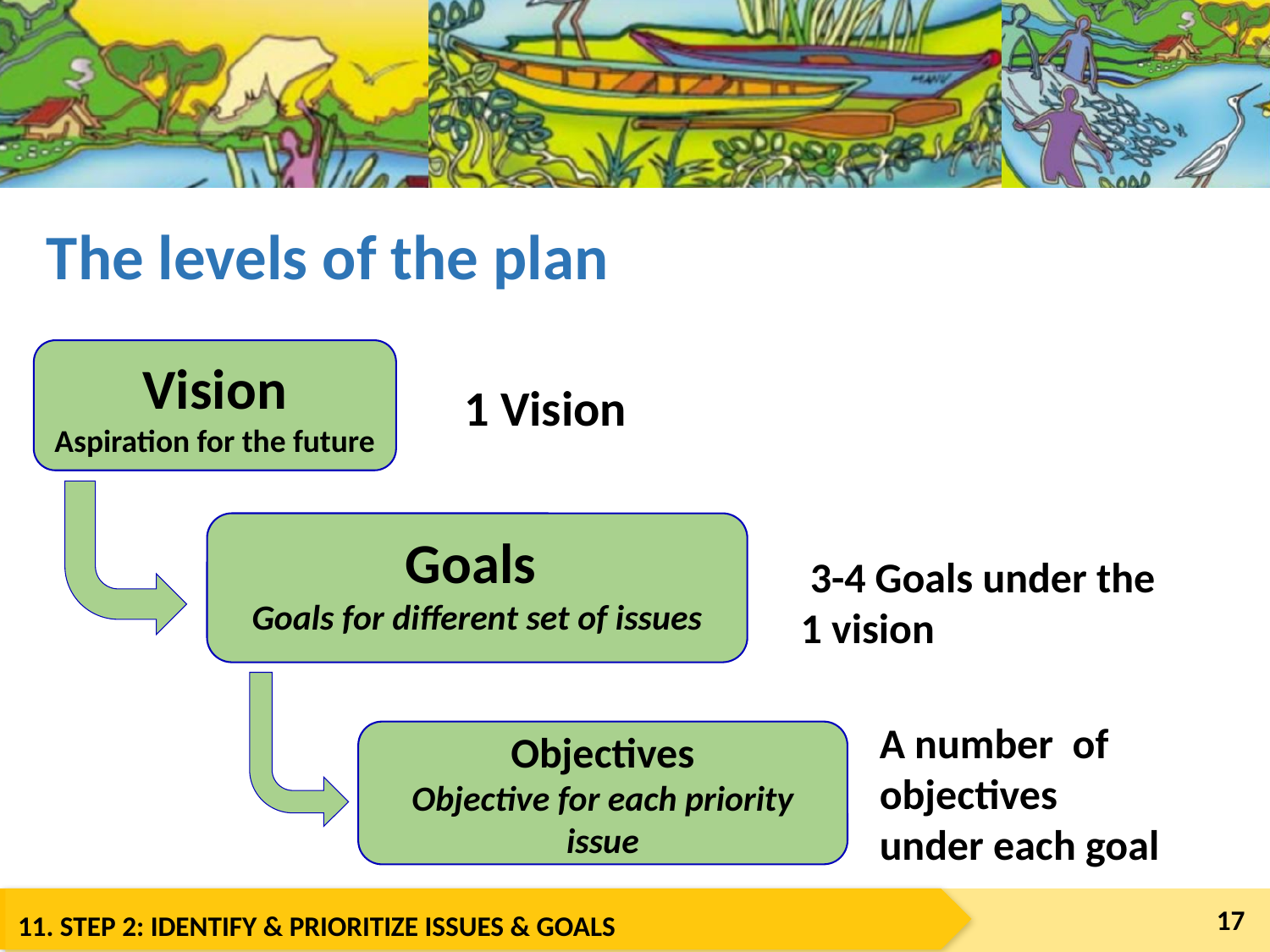

# The levels of the plan
Vision
Aspiration for the future
1 Vision

Goals
Goals for different set of issues
 3-4 Goals under the 1 vision

A number  of objectives
under each goal
Objectives
Objective for each priority issue
17